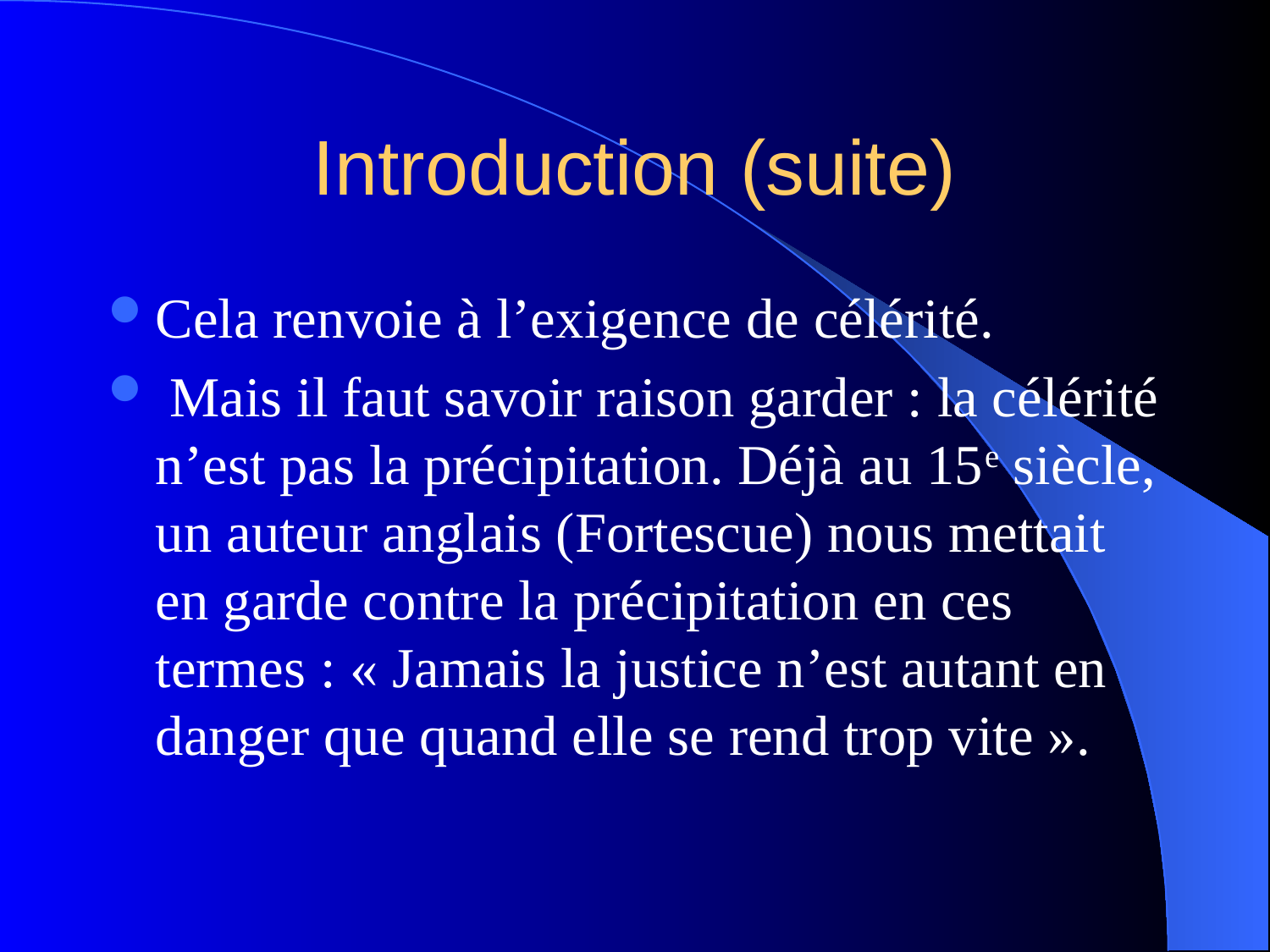

# Introduction (suite)
Cela renvoie à l’exigence de célérité.
 Mais il faut savoir raison garder : la célérité n’est pas la précipitation. Déjà au 15e siècle, un auteur anglais (Fortescue) nous mettait en garde contre la précipitation en ces termes : « Jamais la justice n’est autant en danger que quand elle se rend trop vite ».